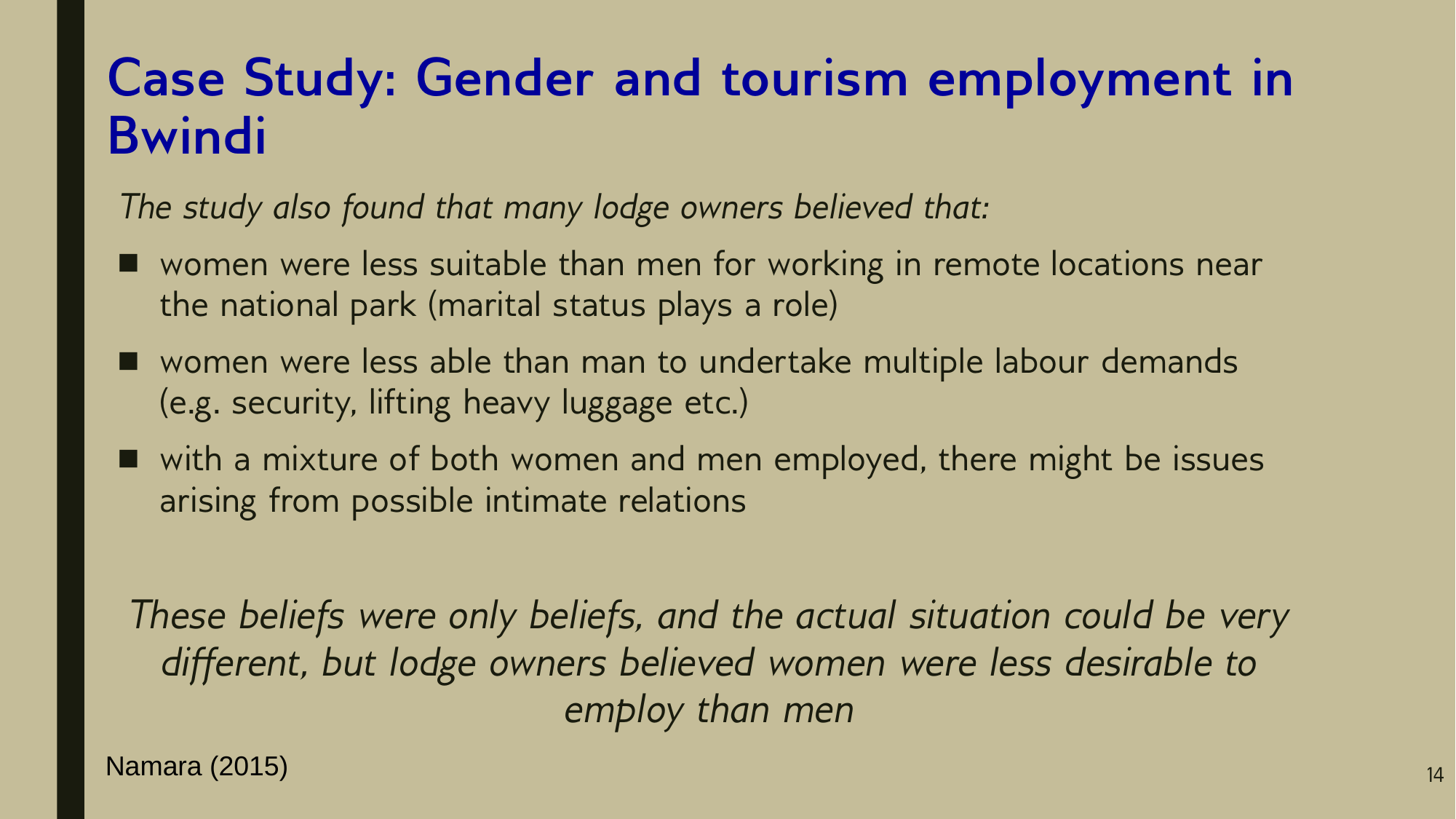

# Case Study: Gender and tourism employment in Bwindi
The study also found that many lodge owners believed that:
women were less suitable than men for working in remote locations near the national park (marital status plays a role)
women were less able than man to undertake multiple labour demands (e.g. security, lifting heavy luggage etc.)
with a mixture of both women and men employed, there might be issues arising from possible intimate relations

These beliefs were only beliefs, and the actual situation could be very different, but lodge owners believed women were less desirable to employ than men

14
Namara (2015)